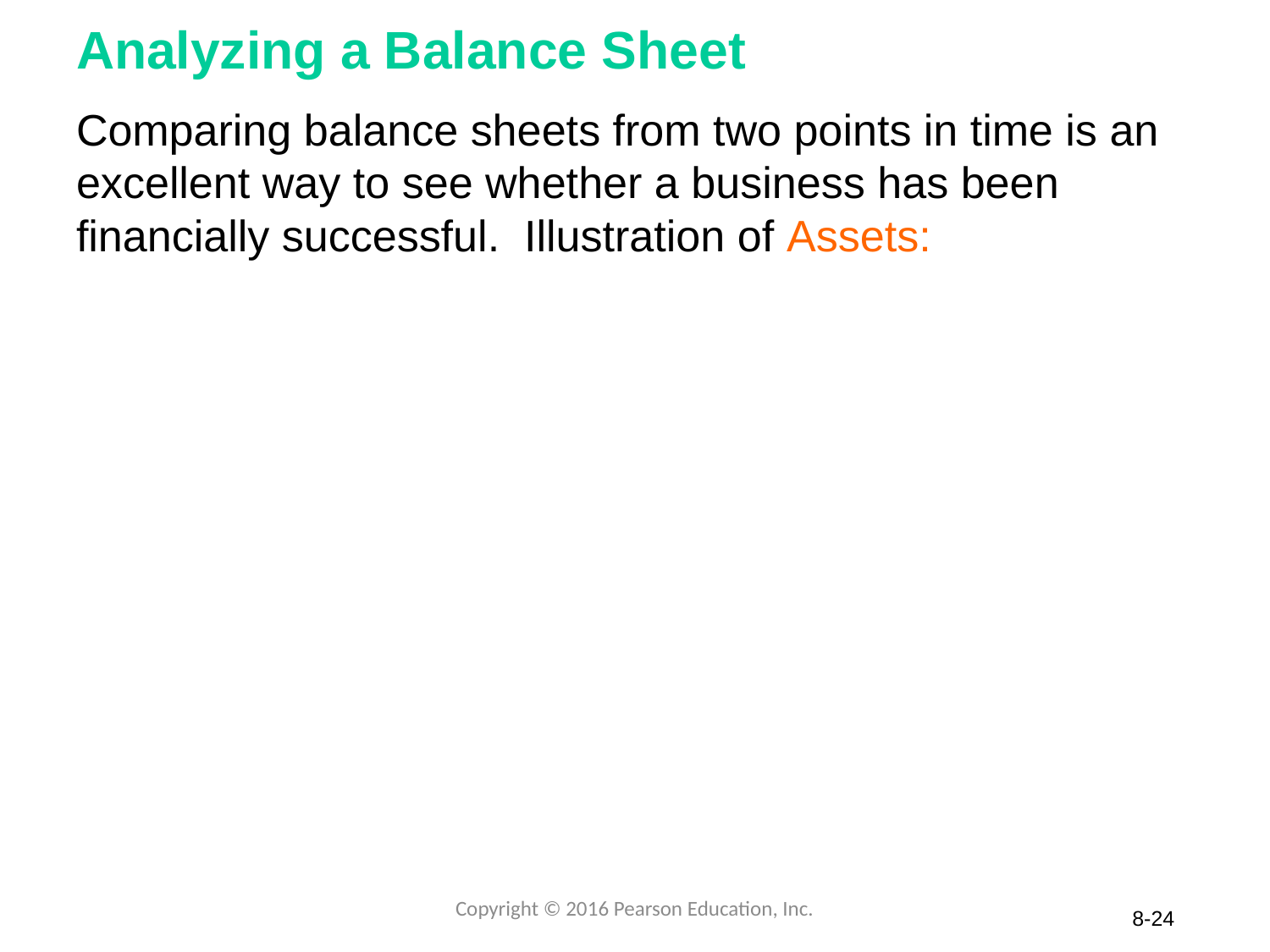

# Analyzing a Balance Sheet
Comparing balance sheets from two points in time is an excellent way to see whether a business has been financially successful.  Illustration of Assets:

Copyright © 2016 Pearson Education, Inc.